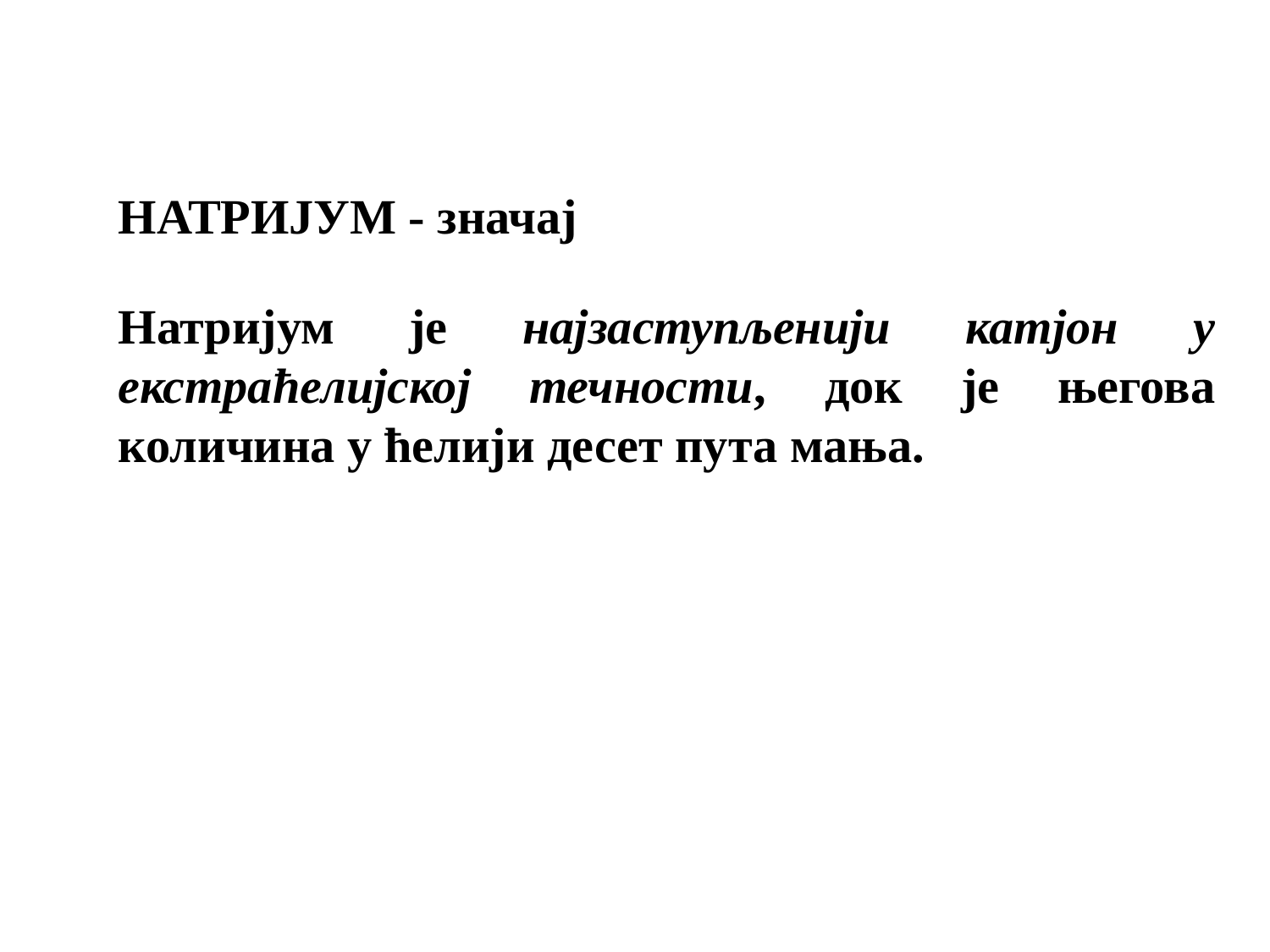

НАТРИЈУМ - значај

Натријум је најзаступљенији катјон у екстраћелијској течности, док је његова количина у ћелији десет пута мања.